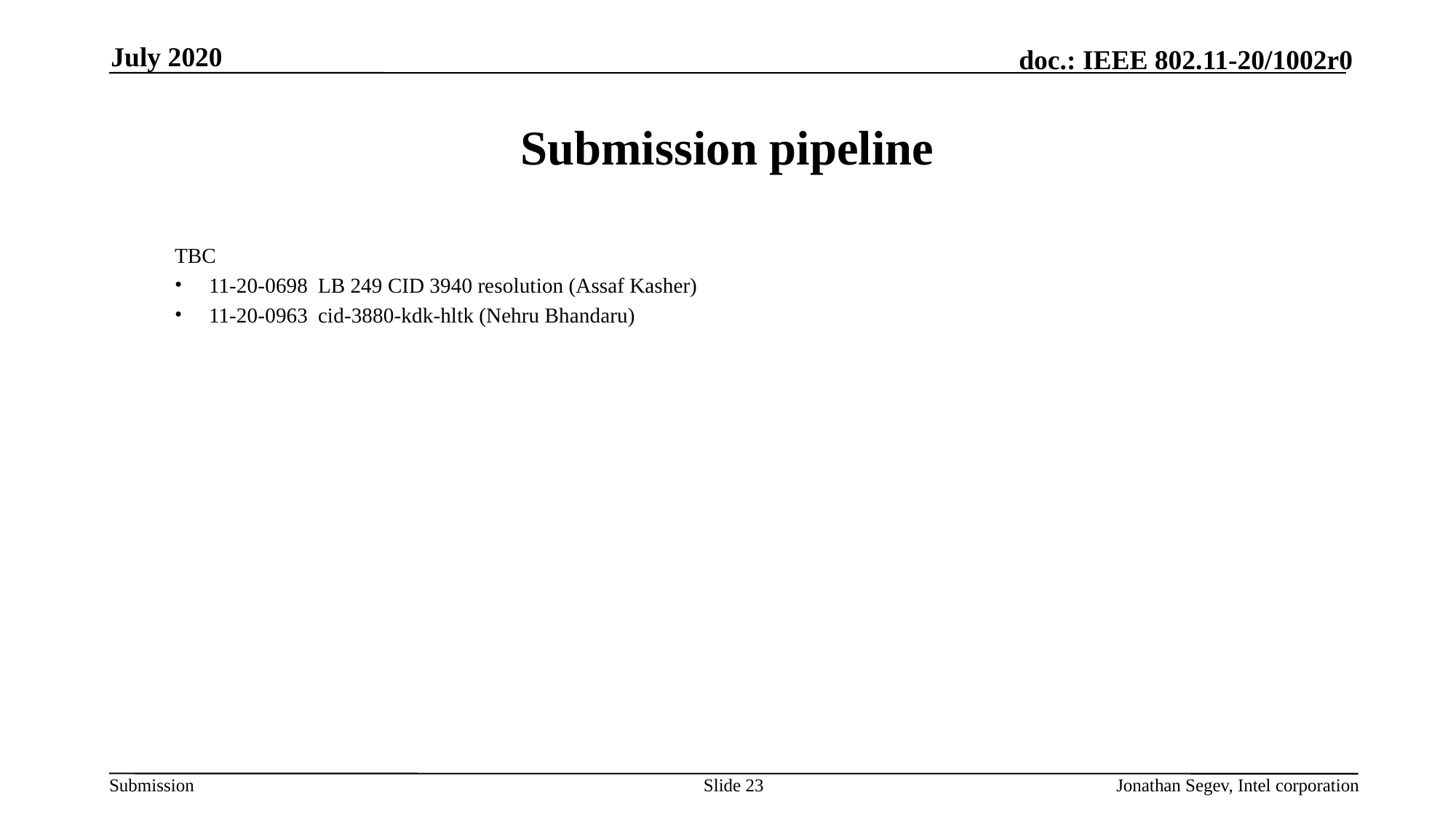

July 2020
# Submission pipeline
TBC
11-20-0698	LB 249 CID 3940 resolution (Assaf Kasher)
11-20-0963 	cid-3880-kdk-hltk (Nehru Bhandaru)

Slide 23
Jonathan Segev, Intel corporation